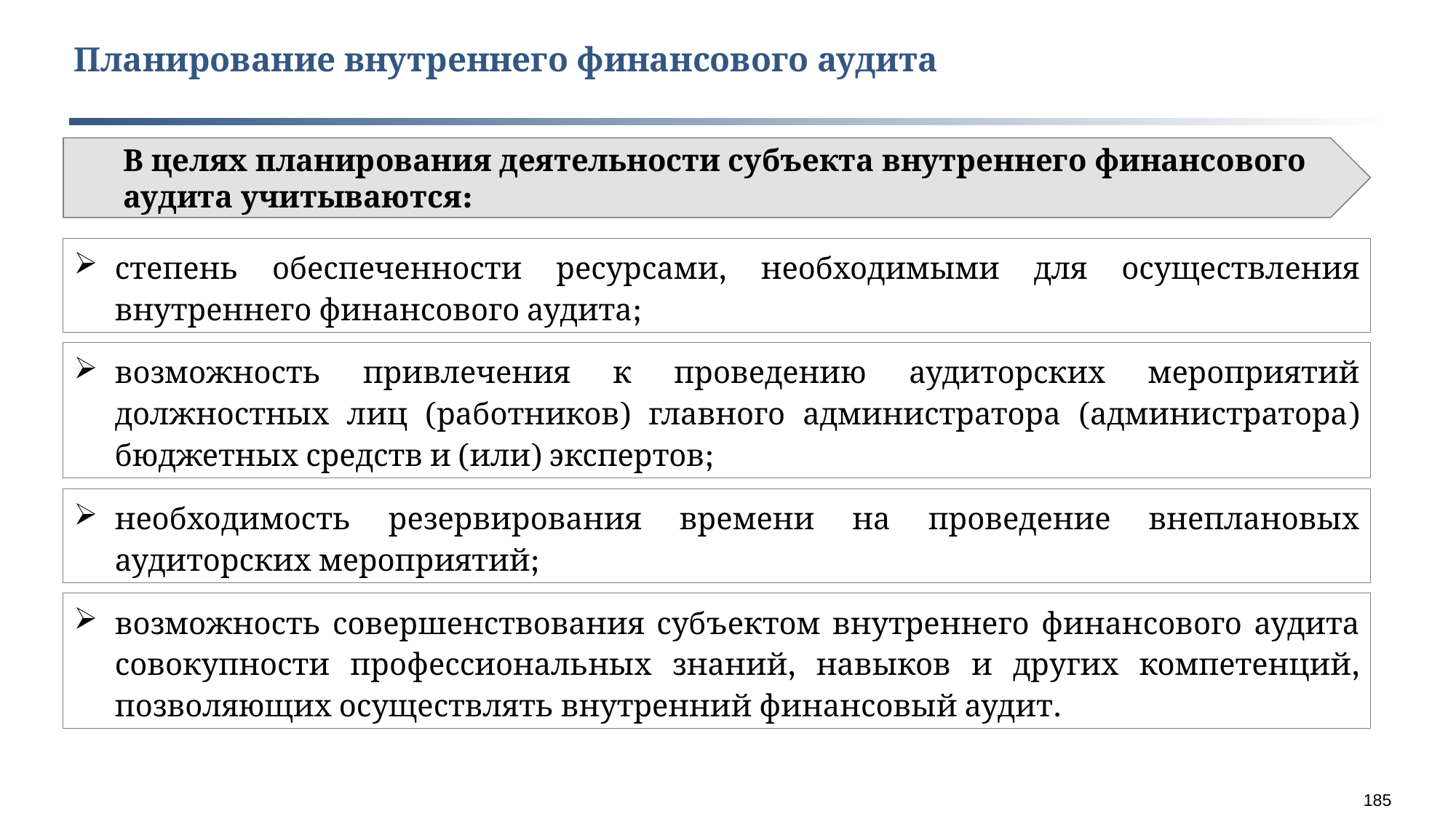

Планирование внутреннего финансового аудита
В целях планирования деятельности субъекта внутреннего финансового аудита учитываются:
степень обеспеченности ресурсами, необходимыми для осуществления внутреннего финансового аудита;
возможность привлечения к проведению аудиторских мероприятий должностных лиц (работников) главного администратора (администратора) бюджетных средств и (или) экспертов;
необходимость резервирования времени на проведение внеплановых аудиторских мероприятий;
возможность совершенствования субъектом внутреннего финансового аудита совокупности профессиональных знаний, навыков и других компетенций, позволяющих осуществлять внутренний финансовый аудит.